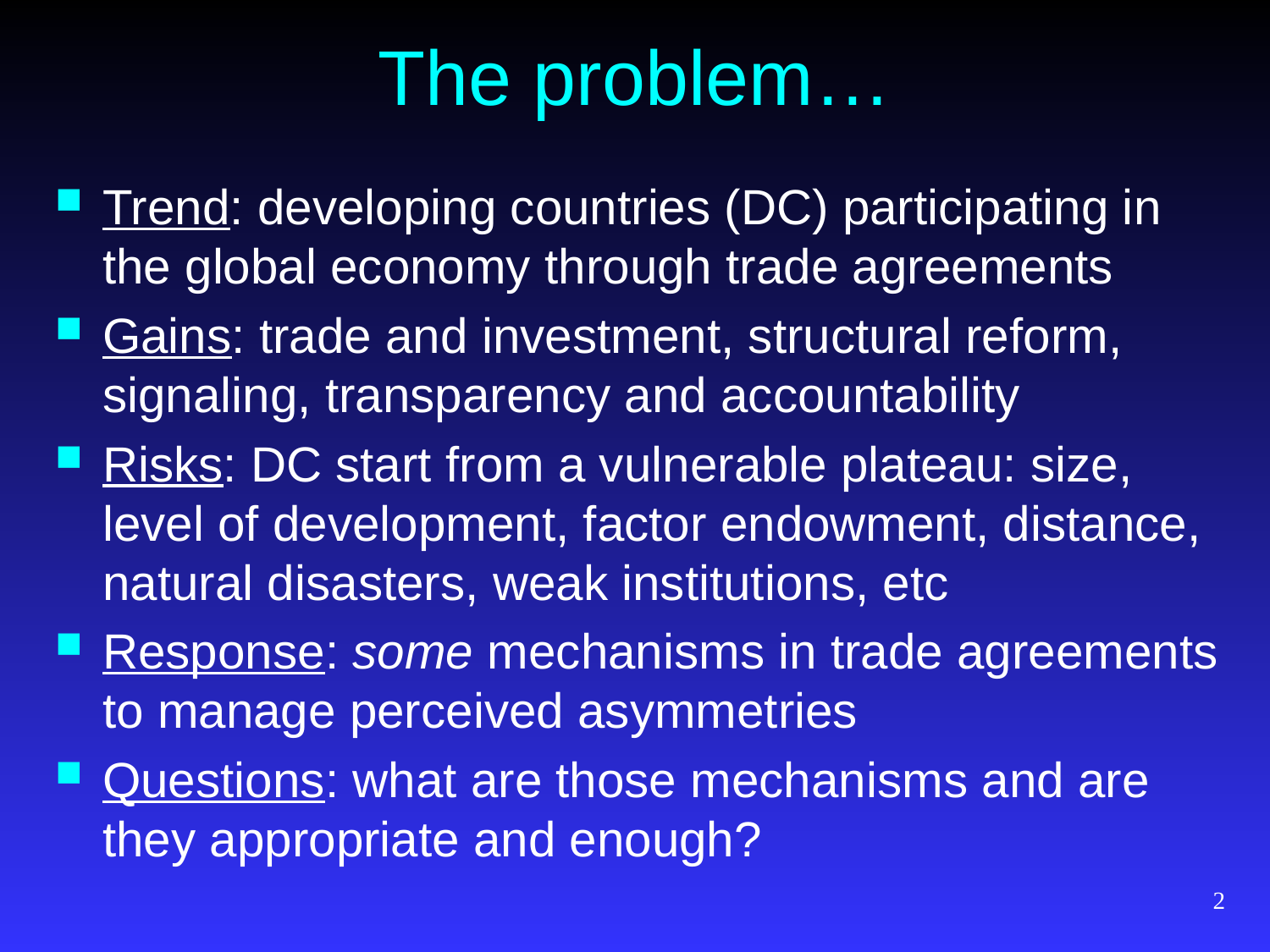

# The problem…
Trend: developing countries (DC) participating in the global economy through trade agreements
Gains: trade and investment, structural reform, signaling, transparency and accountability
Risks: DC start from a vulnerable plateau: size, level of development, factor endowment, distance, natural disasters, weak institutions, etc
Response: some mechanisms in trade agreements to manage perceived asymmetries
Questions: what are those mechanisms and are they appropriate and enough?
2